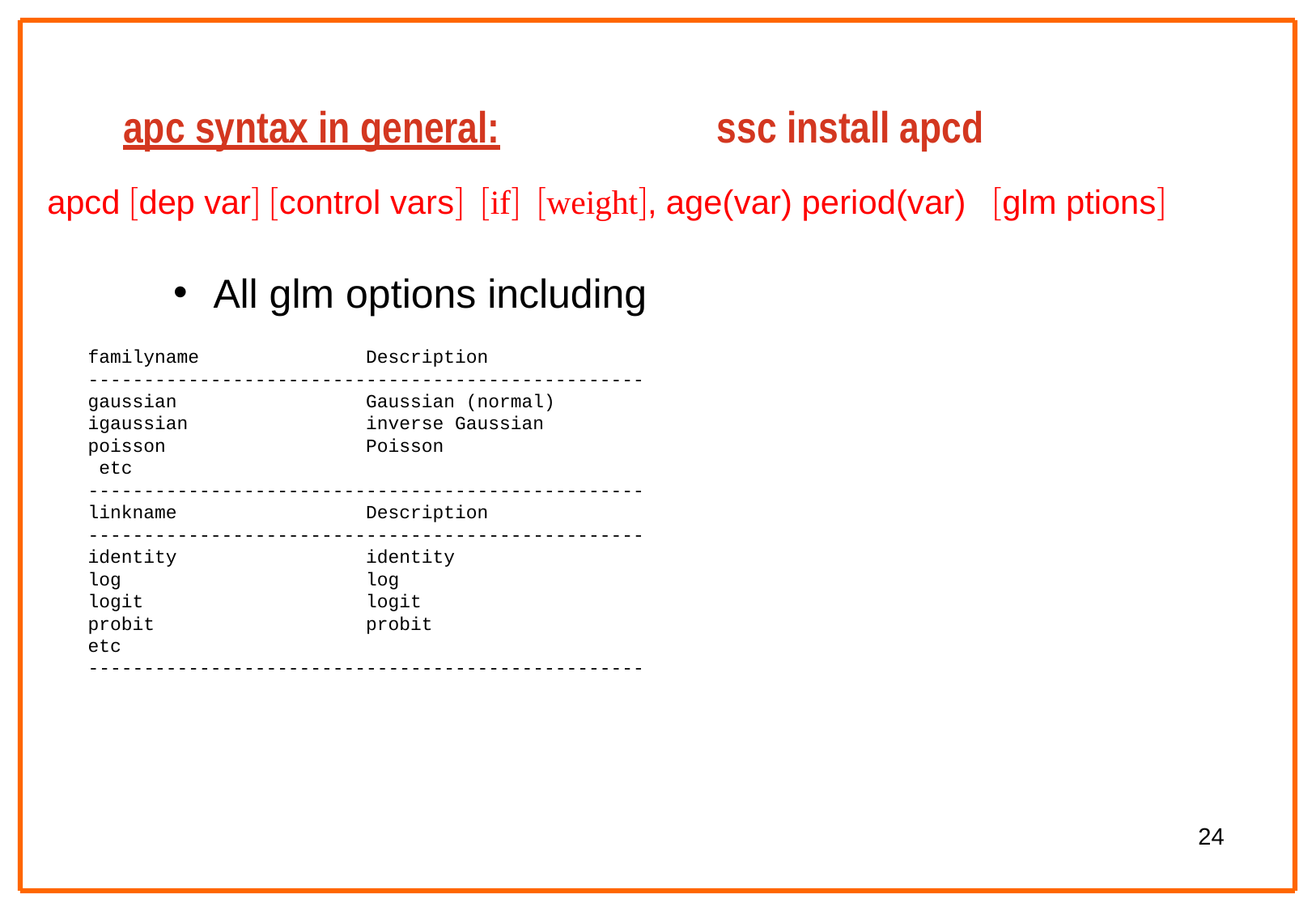

apc syntax in general:                      ssc install apcd

apcd [dep var] [control vars] [if] [weight], age(var) period(var)  [glm ptions]

All glm options including

    familyname               Description
    --------------------------------------------------
    gaussian                 Gaussian (normal)
    igaussian                inverse Gaussian
    poisson                  Poisson
     etc
    --------------------------------------------------
    linkname                 Description
    --------------------------------------------------
    identity                 identity
    log                      log
    logit                    logit
    probit                   probit
    etc
    --------------------------------------------------
24